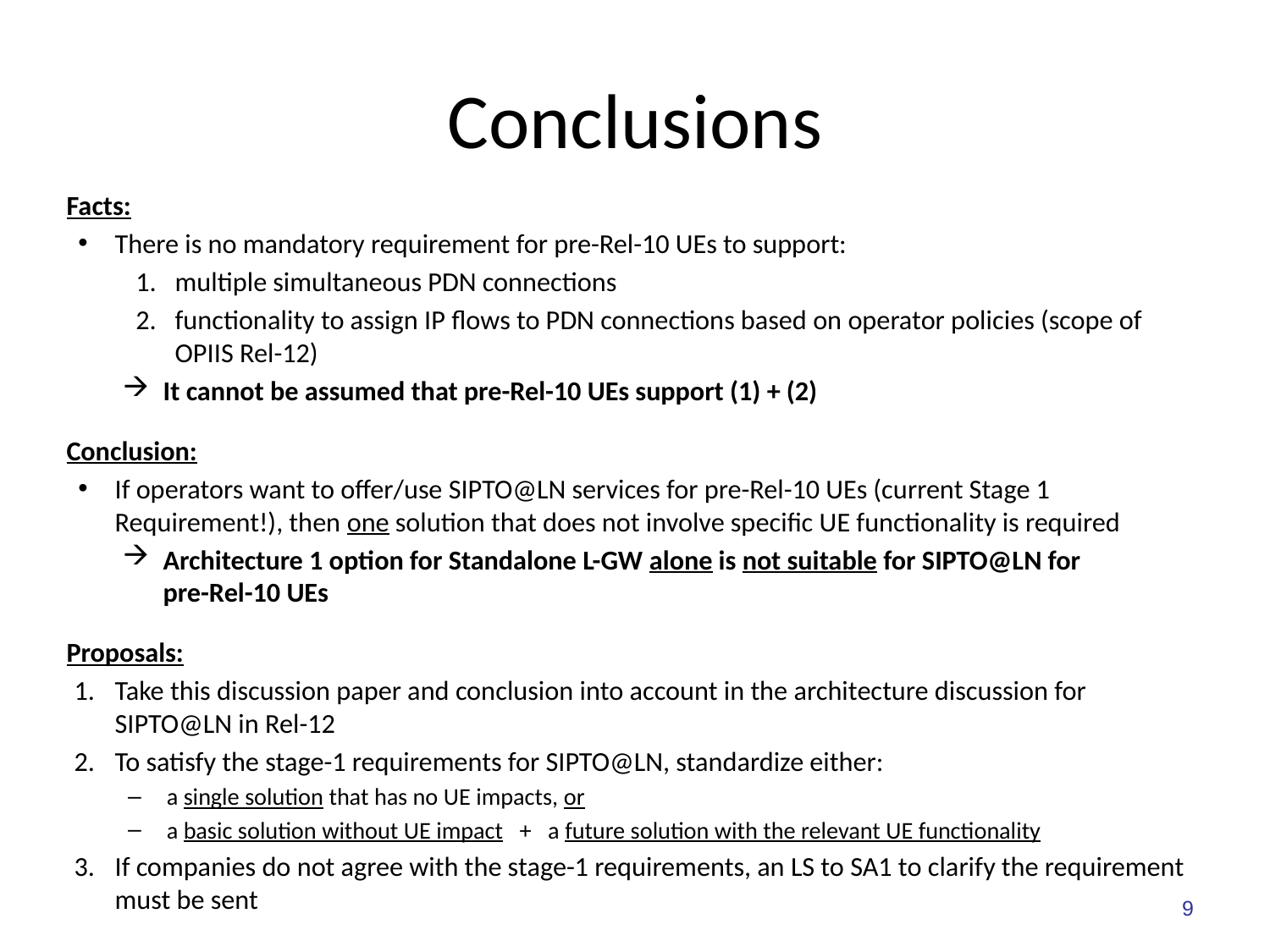

# Conclusions
Facts:
There is no mandatory requirement for pre-Rel-10 UEs to support:
multiple simultaneous PDN connections
functionality to assign IP flows to PDN connections based on operator policies (scope of OPIIS Rel-12)
It cannot be assumed that pre-Rel-10 UEs support (1) + (2)

Conclusion:
If operators want to offer/use SIPTO@LN services for pre-Rel-10 UEs (current Stage 1 Requirement!), then one solution that does not involve specific UE functionality is required
Architecture 1 option for Standalone L-GW alone is not suitable for SIPTO@LN for
pre-Rel-10 UEs

Proposals:
Take this discussion paper and conclusion into account in the architecture discussion for SIPTO@LN in Rel-12
To satisfy the stage-1 requirements for SIPTO@LN, standardize either:
a single solution that has no UE impacts, or
a basic solution without UE impact   +   a future solution with the relevant UE functionality
If companies do not agree with the stage-1 requirements, an LS to SA1 to clarify the requirement must be sent
9